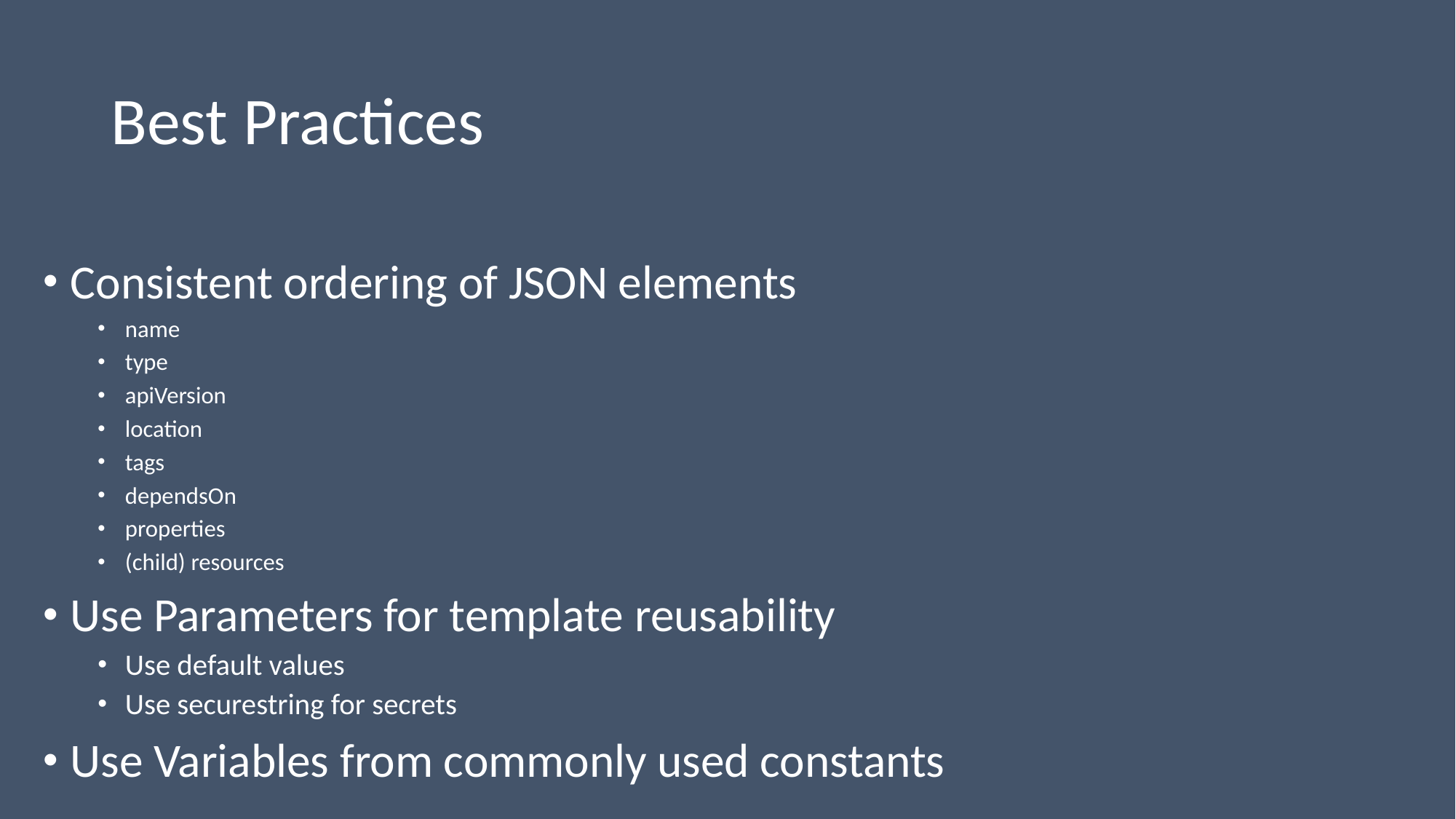

# Best Practices
Consistent ordering of JSON elements
name
type
apiVersion
location
tags
dependsOn
properties
(child) resources
Use Parameters for template reusability
Use default values
Use securestring for secrets
Use Variables from commonly used constants